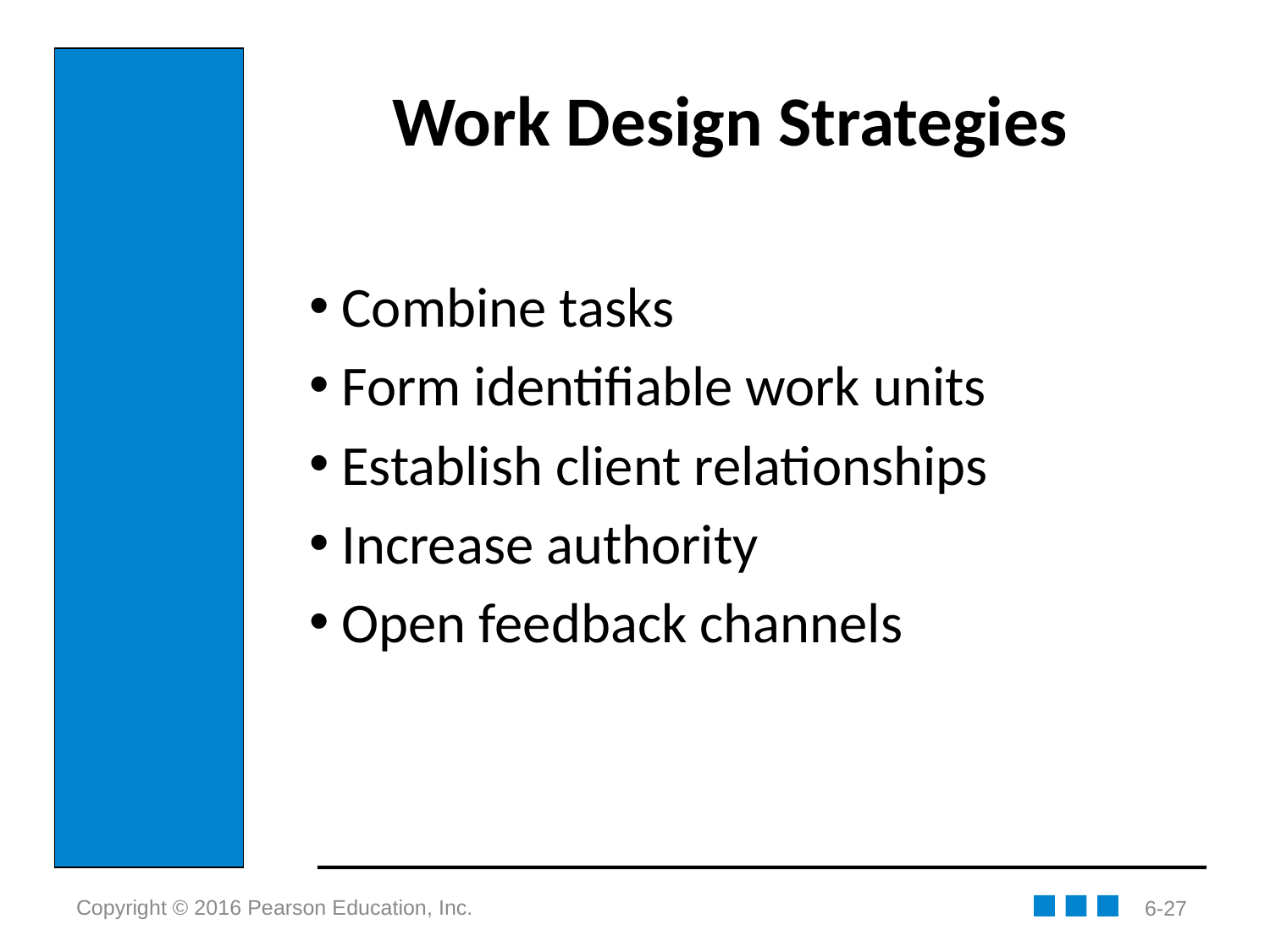

# Work Design Strategies

Combine tasks
Form identifiable work units
Establish client relationships
Increase authority
Open feedback channels

6-27
Copyright © 2016 Pearson Education, Inc.